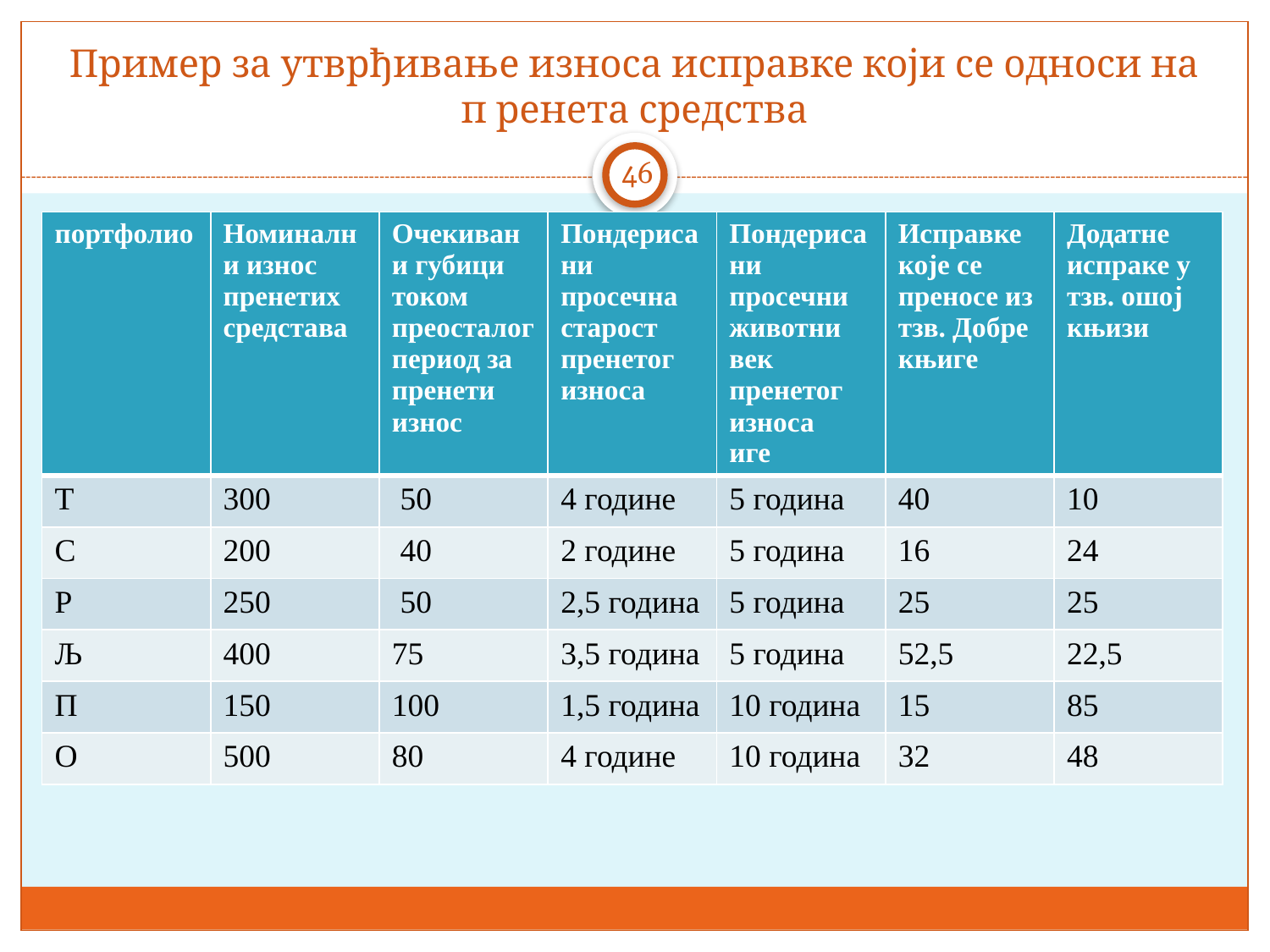

# Пример за утврђивање износа исправке који се односи на п ренета средства
46
| портфолио | Номинални износ пренетих средстава | Очекивани губици током преосталог период за пренети износ | Пондерисани просечна старост пренетог износа | Пондерисани просечни животни век пренетог износа иге | Исправке које се преносе из тзв. Добре књиге | Додатне испраке у тзв. ошој књизи |
| --- | --- | --- | --- | --- | --- | --- |
| Т | 300 | 50 | 4 године | 5 година | 40 | 10 |
| С | 200 | 40 | 2 године | 5 година | 16 | 24 |
| Р | 250 | 50 | 2,5 година | 5 година | 25 | 25 |
| Љ | 400 | 75 | 3,5 година | 5 година | 52,5 | 22,5 |
| П | 150 | 100 | 1,5 година | 10 година | 15 | 85 |
| О | 500 | 80 | 4 године | 10 година | 32 | 48 |